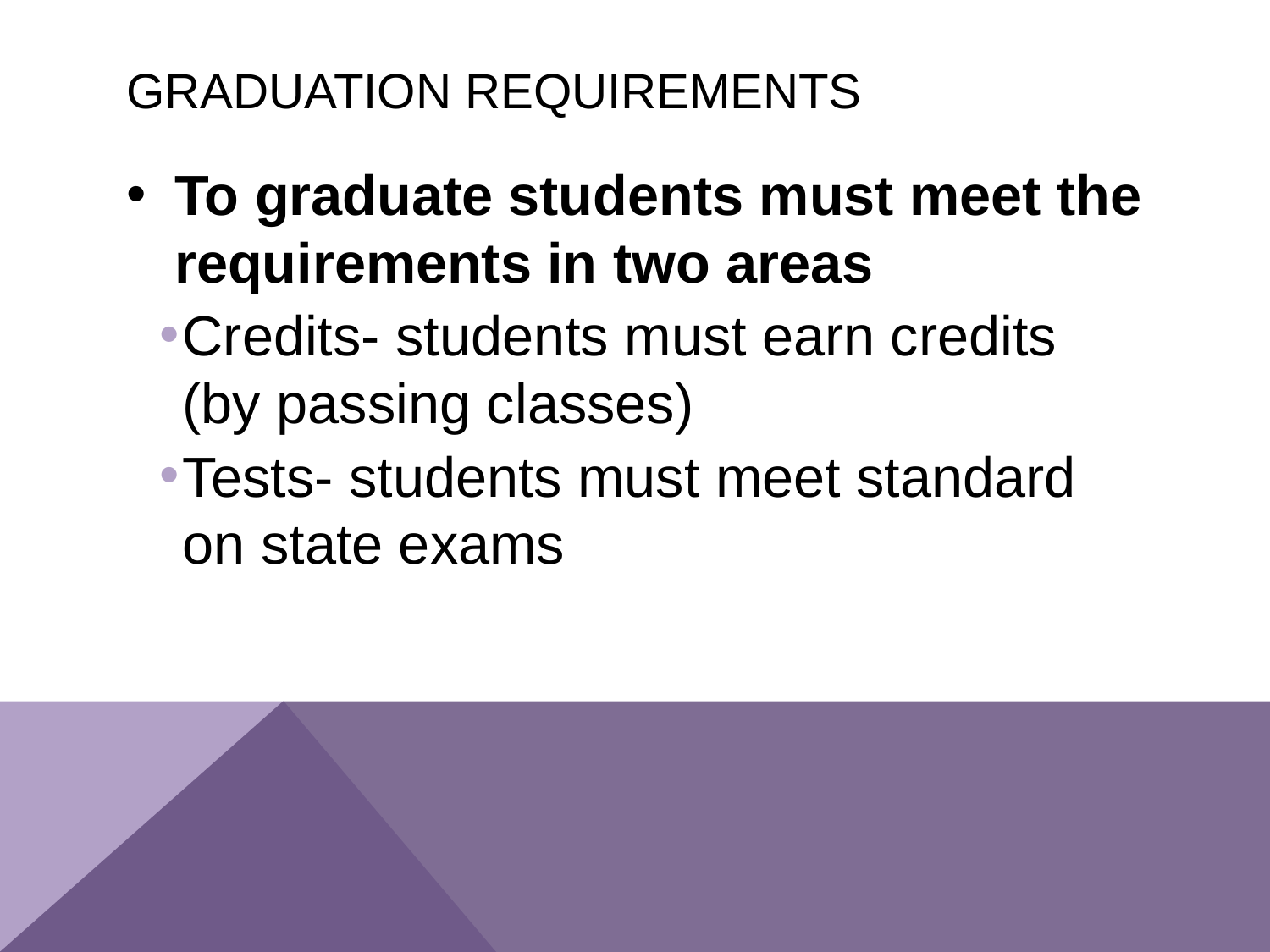

# Graduation requirements
To graduate students must meet the requirements in two areas
Credits- students must earn credits (by passing classes)
Tests- students must meet standard on state exams